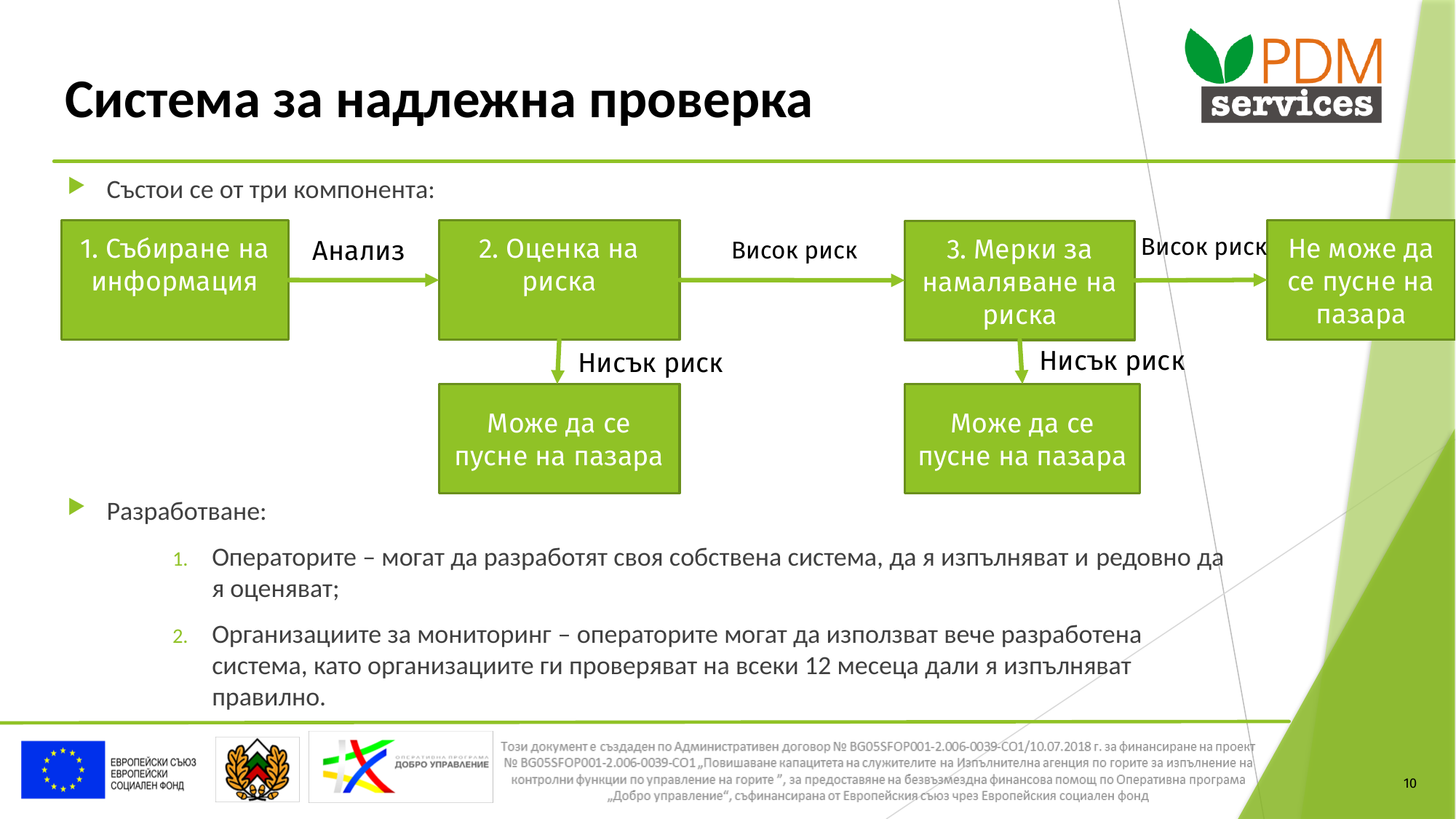

# Система за надлежна проверка
Състои се от три компонента:

Разработване:
Операторите – могат да разработят своя собствена система, да я изпълняват и редовно да я оценяват;
Организациите за мониторинг – операторите могат да използват вече разработена система, като организациите ги проверяват на всеки 12 месеца дали я изпълняват правилно.

1. Събиране на информация

Не може да се пусне на пазара
2. Оценка на риска

3. Мерки за намаляване на риска
Висок риск
Анализ
Висок риск
Нисък риск
Нисък риск
Може да се пусне на пазара
Може да се пусне на пазара
10